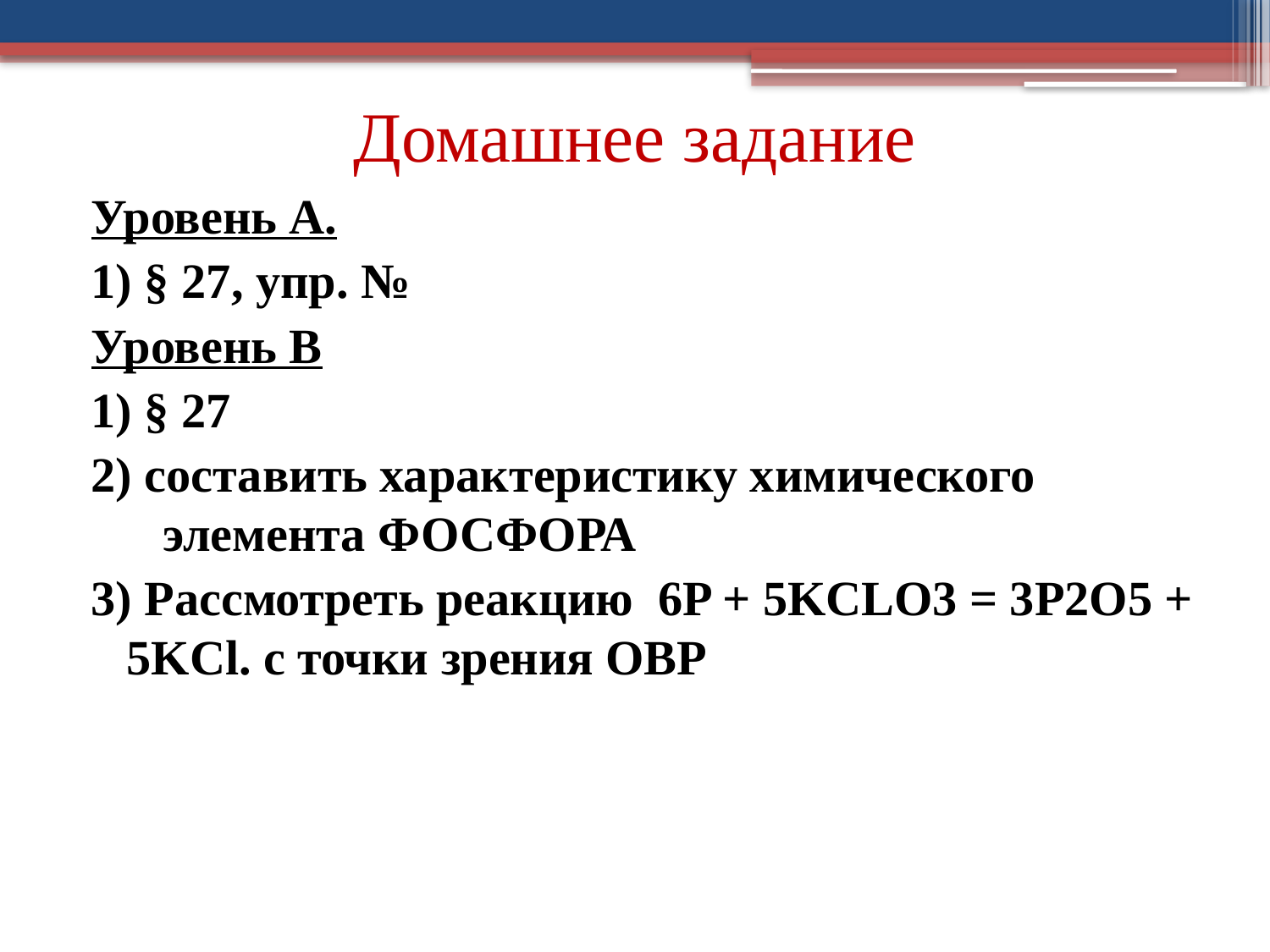

# Домашнее задание
Уровень А.
1) § 27, упр. №
Уровень В
1) § 27
2) составить характеристику химического элемента ФОСФОРА
3) Рассмотреть реакцию  6P + 5KCLO3 = 3P2O5 + 5KCl. с точки зрения ОВР